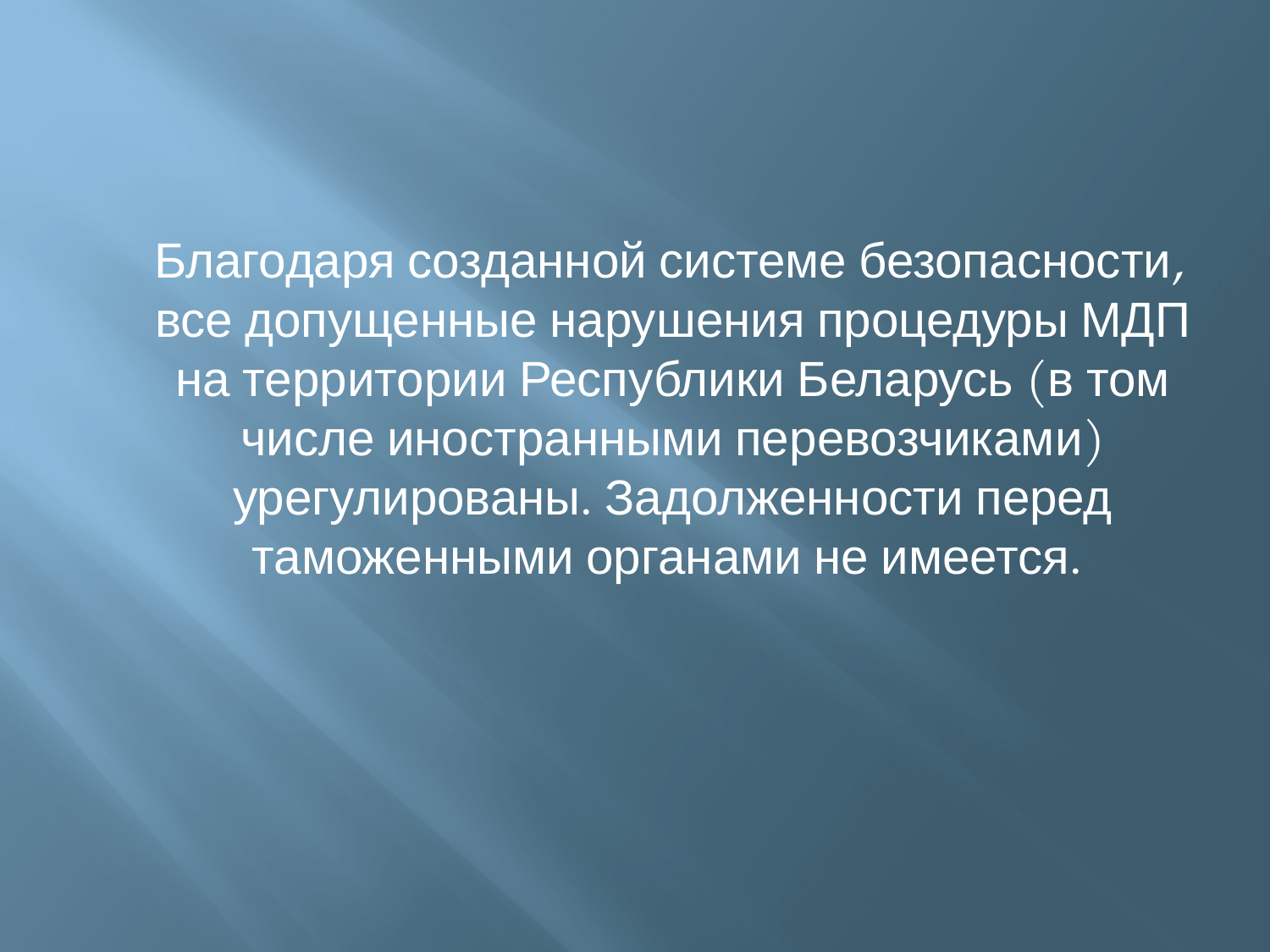

#
    Благодаря созданной системе безопасности, все допущенные нарушения процедуры МДП на территории Республики Беларусь (в том числе иностранными перевозчиками) урегулированы. Задолженности перед таможенными органами не имеется.